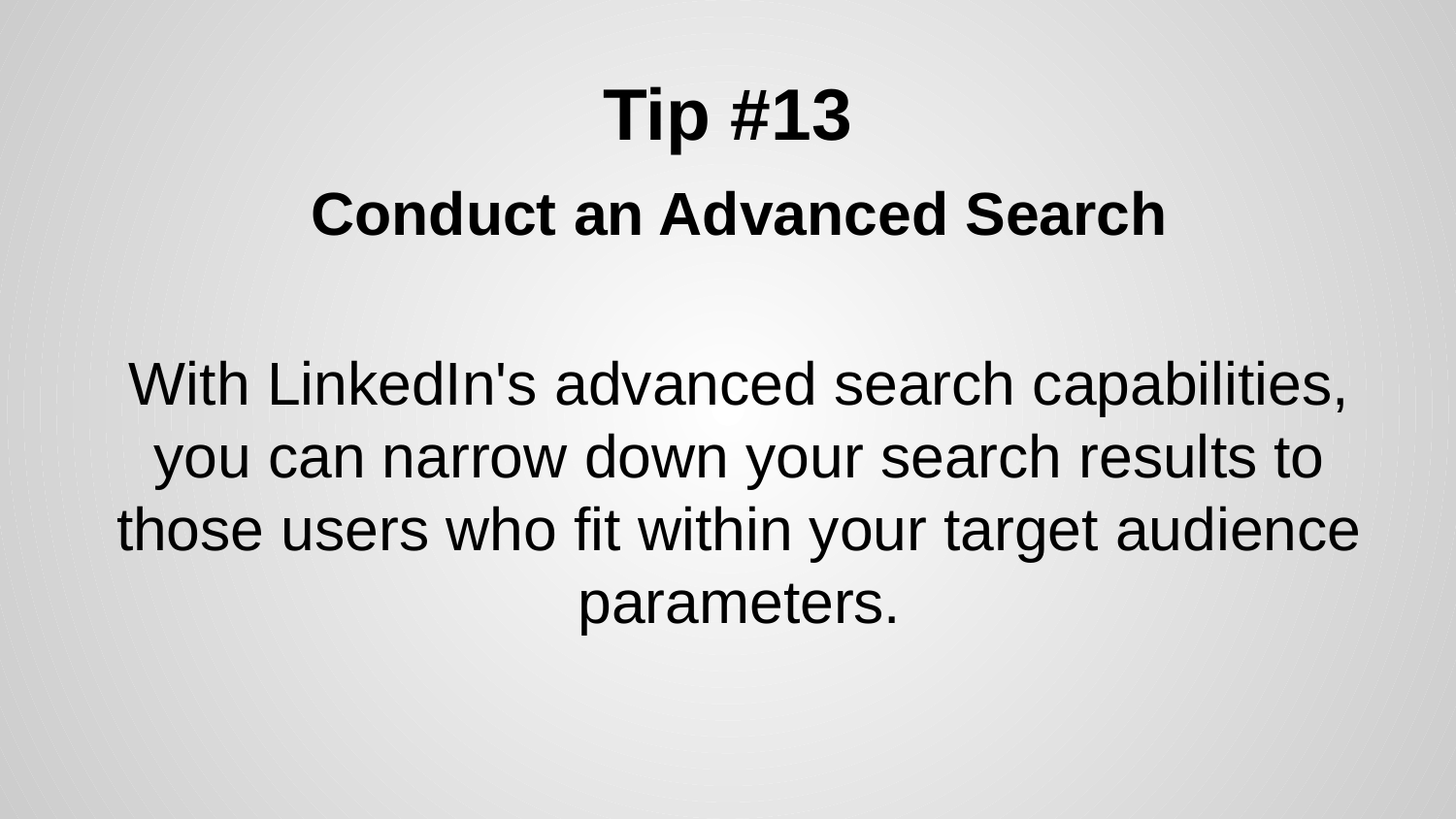

# Tip #13

Conduct an Advanced Search

With LinkedIn's advanced search capabilities, you can narrow down your search results to those users who fit within your target audience parameters.